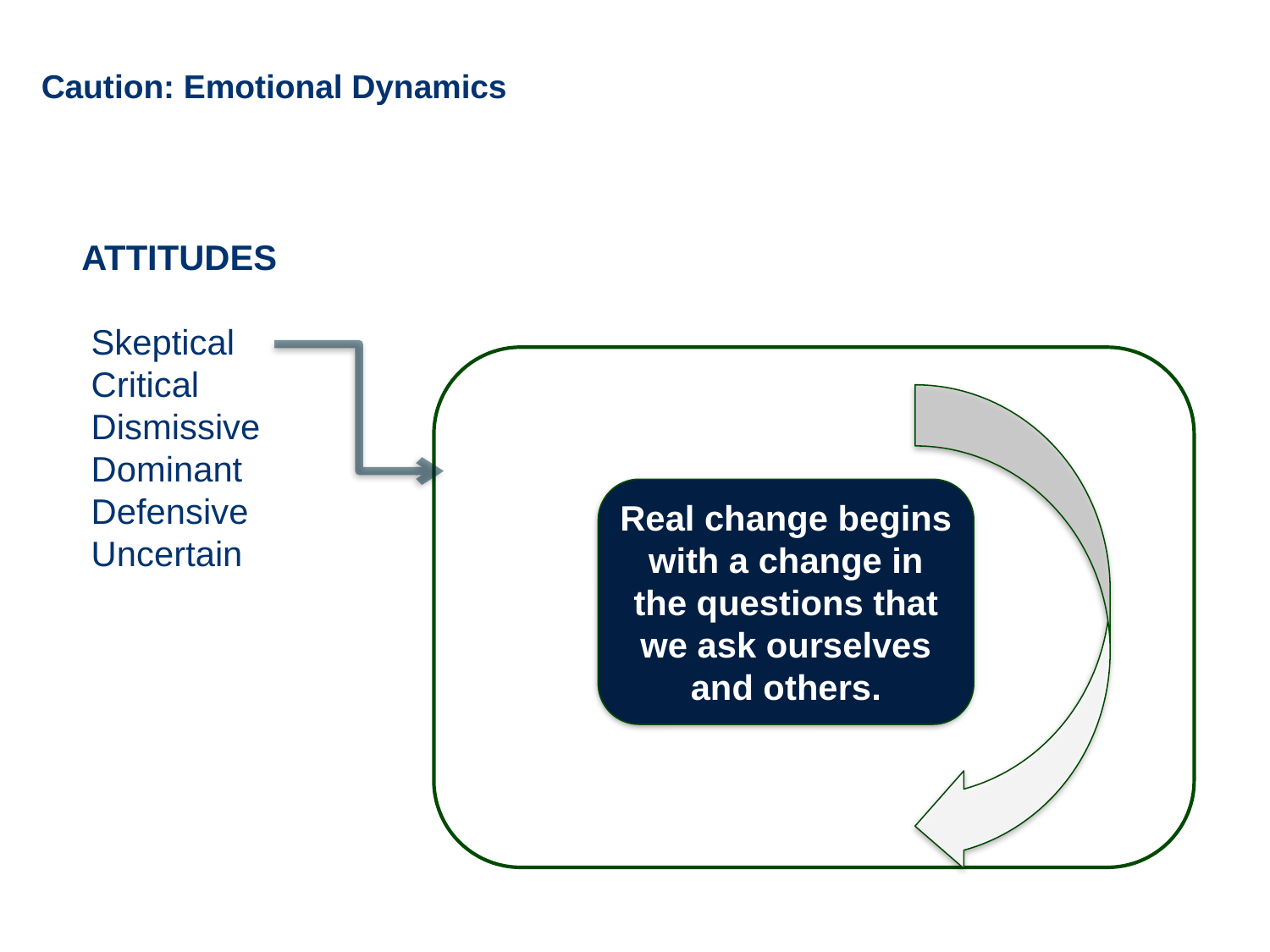

Caution: Emotional Dynamics
Attitudes

 Skeptical
 Critical
 Dismissive
 Dominant
 Defensive
 Uncertain

Real change begins with a change in the questions that we ask ourselves and others.